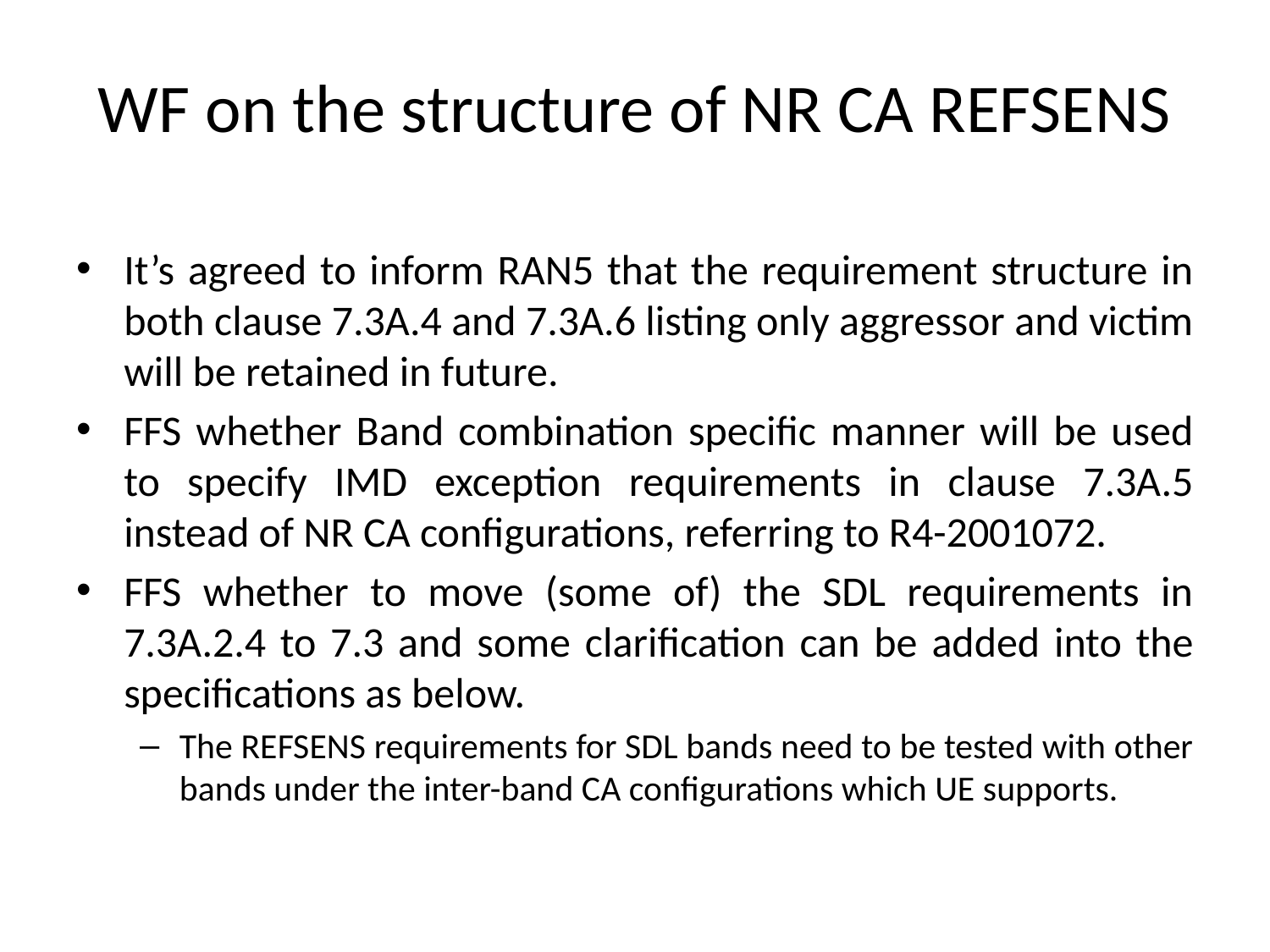

# WF on the structure of NR CA REFSENS
It’s agreed to inform RAN5 that the requirement structure in both clause 7.3A.4 and 7.3A.6 listing only aggressor and victim will be retained in future.
FFS whether Band combination specific manner will be used to specify IMD exception requirements in clause 7.3A.5 instead of NR CA configurations, referring to R4-2001072.
FFS whether to move (some of) the SDL requirements in 7.3A.2.4 to 7.3 and some clarification can be added into the specifications as below.
The REFSENS requirements for SDL bands need to be tested with other bands under the inter-band CA configurations which UE supports.